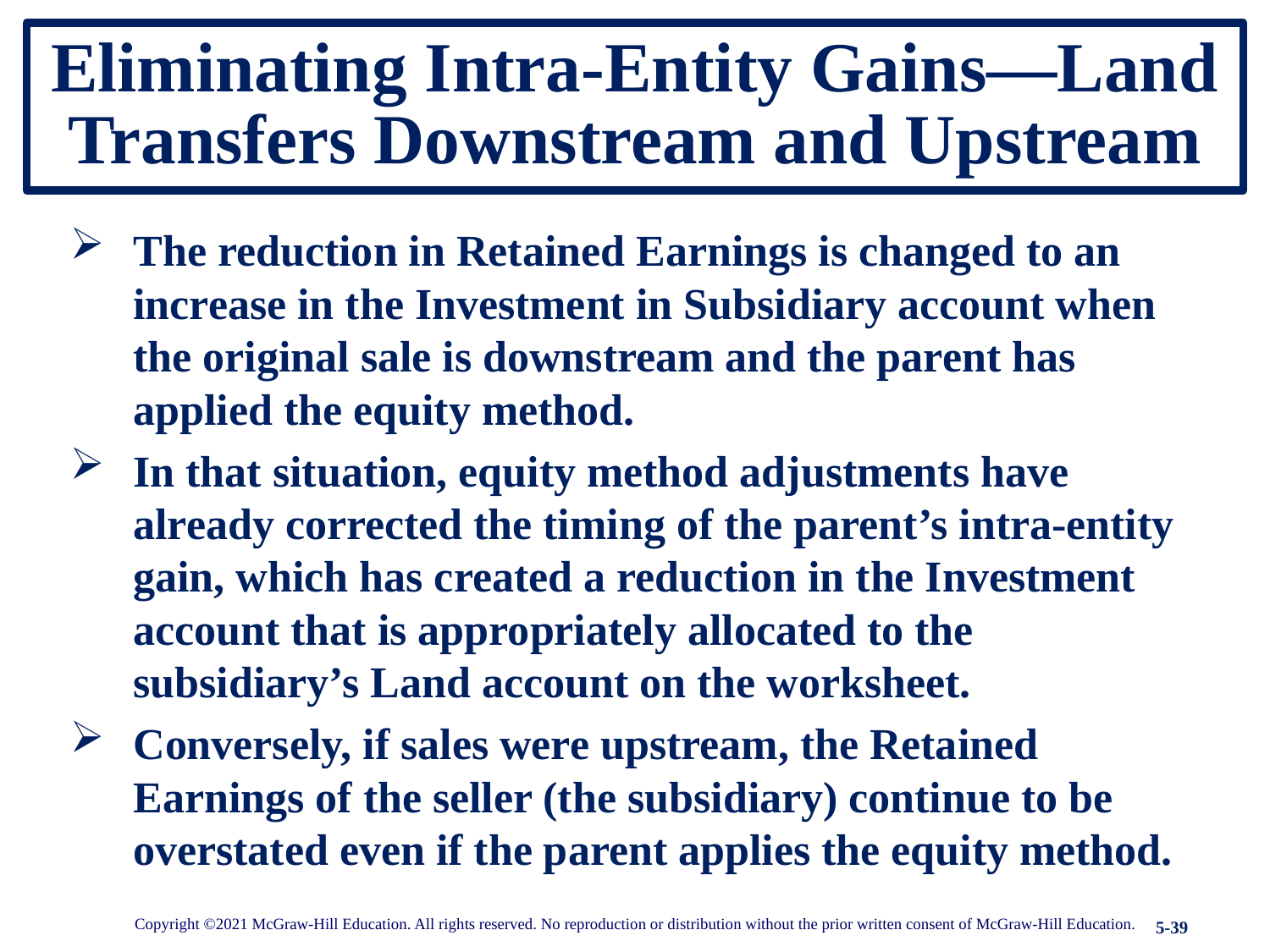

# Eliminating Intra-Entity Gains—Land Transfers Downstream and Upstream
The reduction in Retained Earnings is changed to an increase in the Investment in Subsidiary account when the original sale is downstream and the parent has applied the equity method.
In that situation, equity method adjustments have already corrected the timing of the parent’s intra-entity gain, which has created a reduction in the Investment account that is appropriately allocated to the subsidiary’s Land account on the worksheet.
Conversely, if sales were upstream, the Retained Earnings of the seller (the subsidiary) continue to be overstated even if the parent applies the equity method.
Copyright ©2021 McGraw-Hill Education. All rights reserved. No reproduction or distribution without the prior written consent of McGraw-Hill Education.
5-39